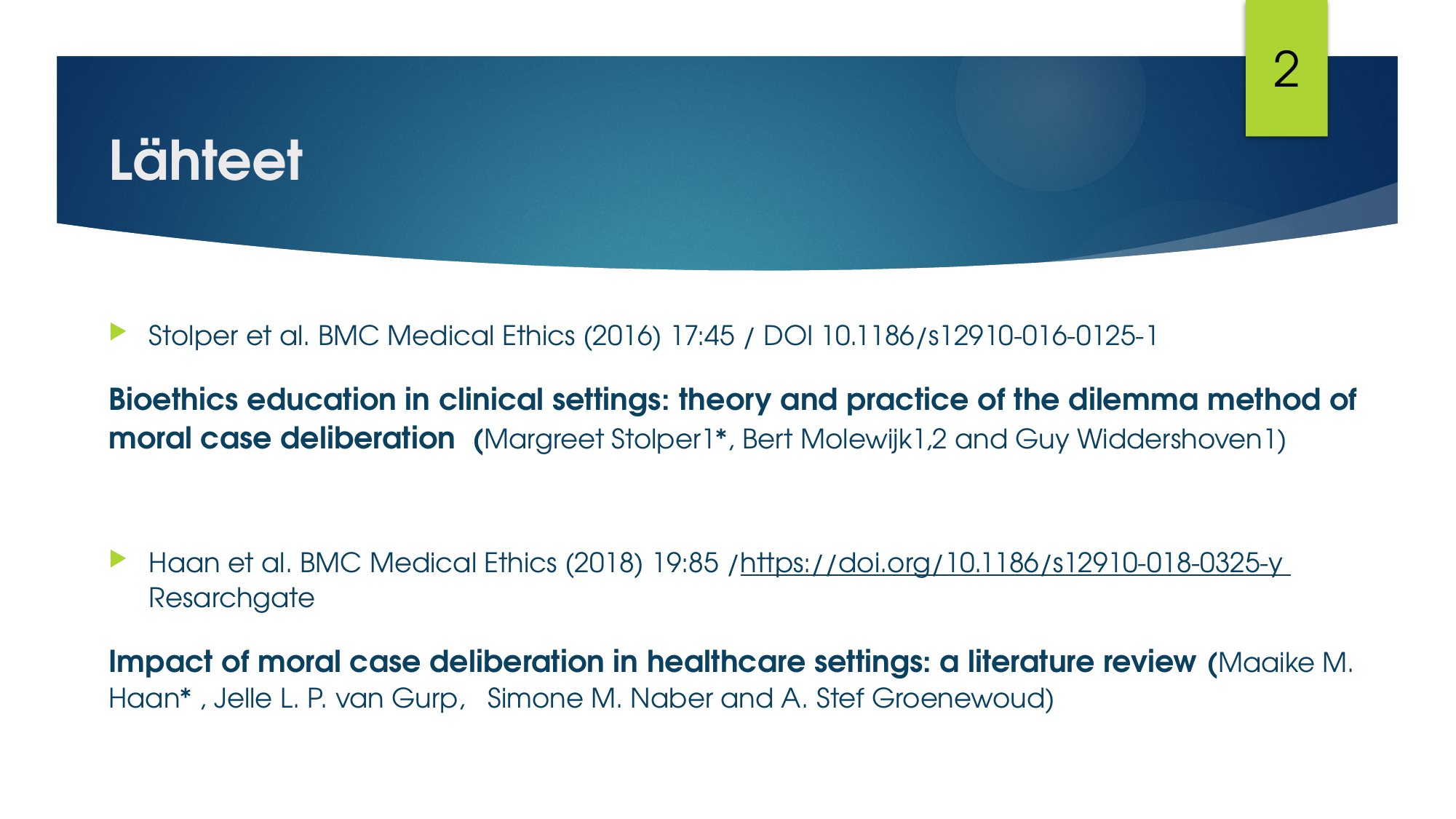

2
# Lähteet
Stolper et al. BMC Medical Ethics (2016) 17:45 / DOI 10.1186/s12910-016-0125-1
Bioethics education in clinical settings: theory and practice of the dilemma method of moral case deliberation  (Margreet Stolper1*, Bert Molewijk1,2 and Guy Widdershoven1)

Haan et al. BMC Medical Ethics (2018) 19:85 /https://doi.org/10.1186/s12910-018-0325-y   Resarchgate
Impact of moral case deliberation in healthcare settings: a literature review (Maaike M. Haan* , Jelle L. P. van Gurp,   Simone M. Naber and A. Stef Groenewoud)